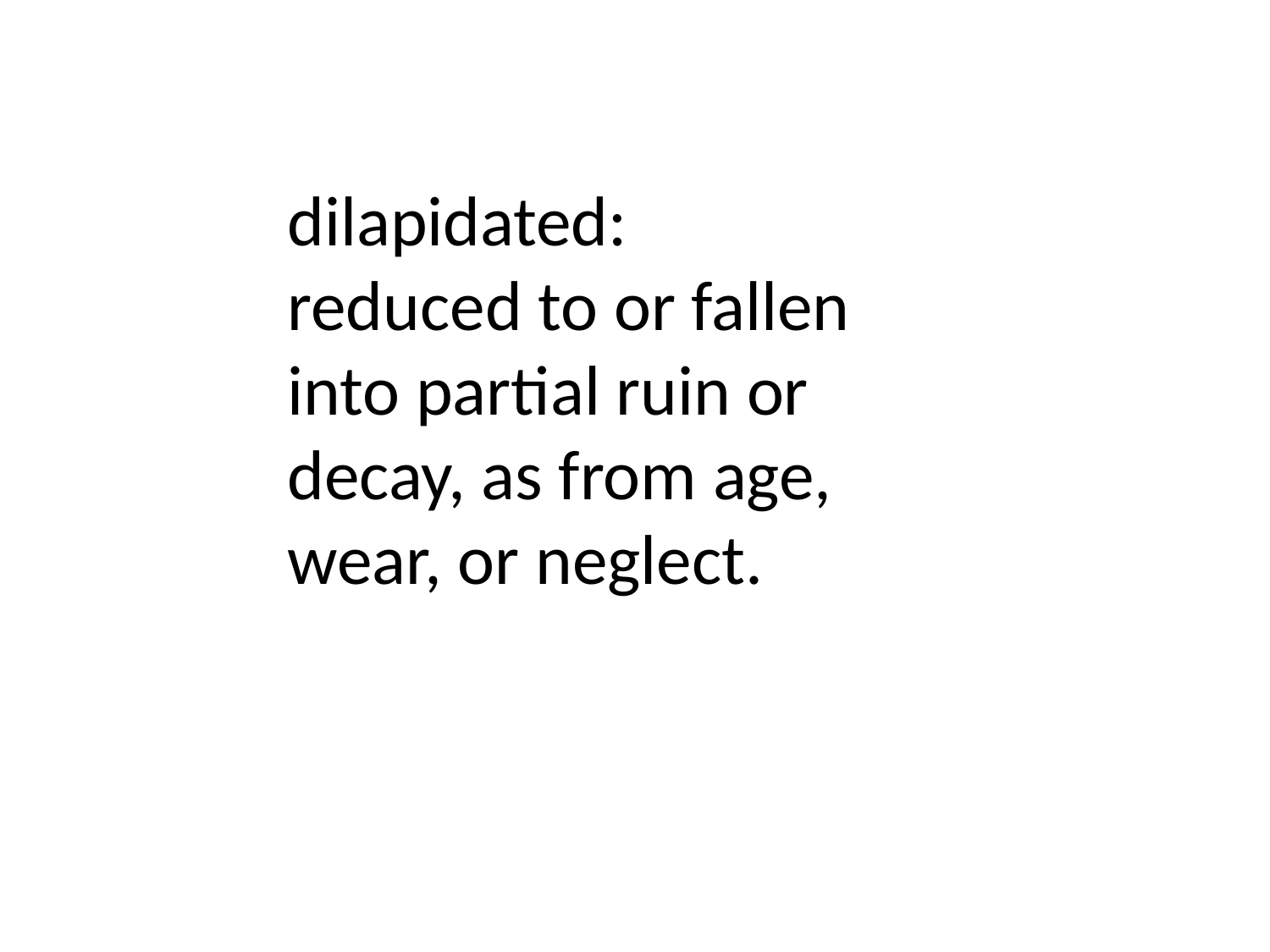

dilapidated:
reduced to or fallen into partial ruin or decay, as from age, wear, or neglect.